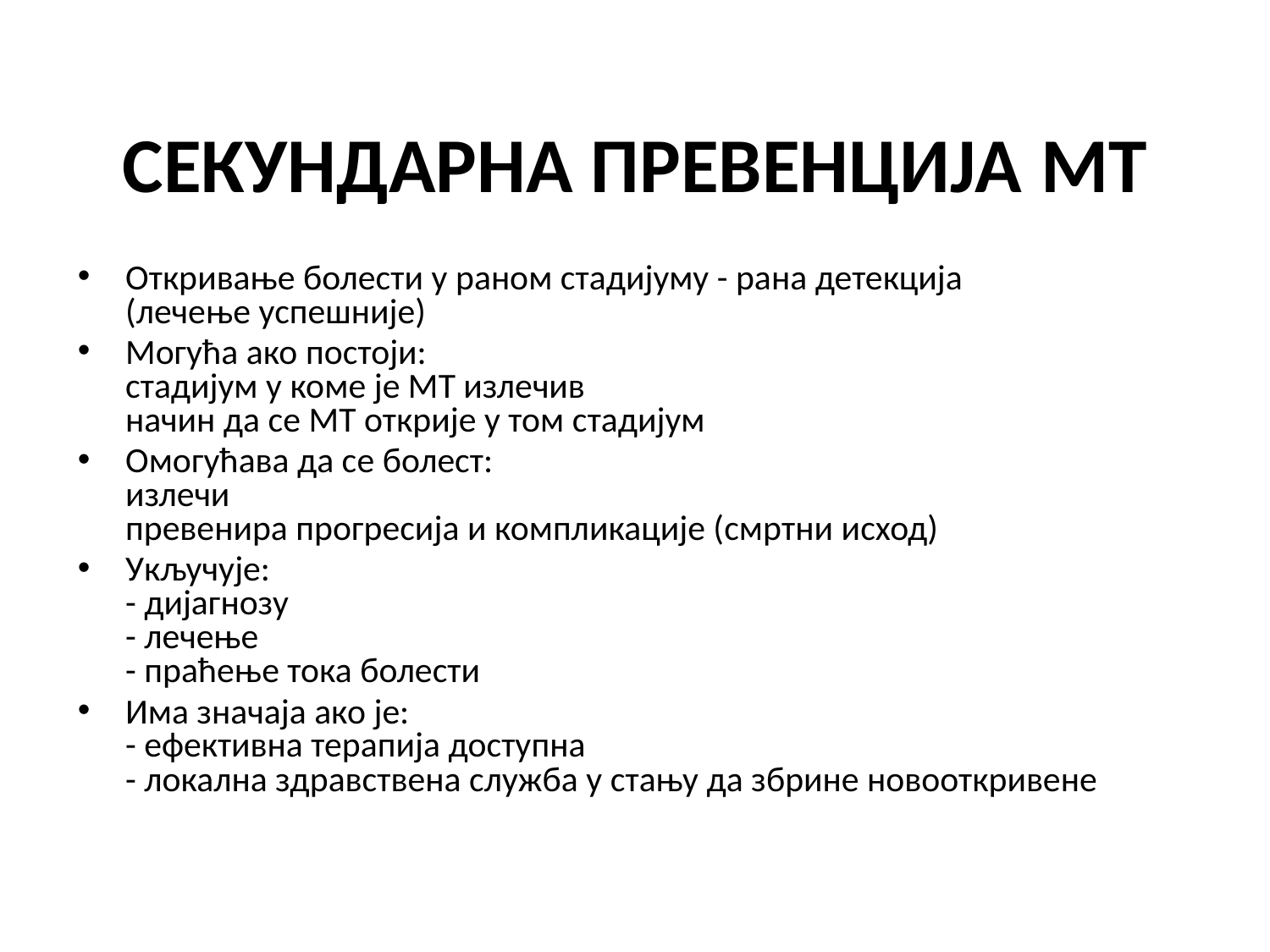

# СЕКУНДАРНА ПРЕВЕНЦИЈА МТ
Откривање болести у раном стадијуму - рана детекција
(лечење успешније)
Могућа ако постоји:
стадијум у коме је МТ излечив
начин да се МТ открије у том стадијум
Омогућава да се болест:
излечи
превенира прогресија и компликације (смртни исход)
Укључује:
- дијагнозу
- лечење
- праћење тока болести
Има значаја ако је:
- ефективна терапија доступна
- локална здравствена служба у стању да збрине новооткривене